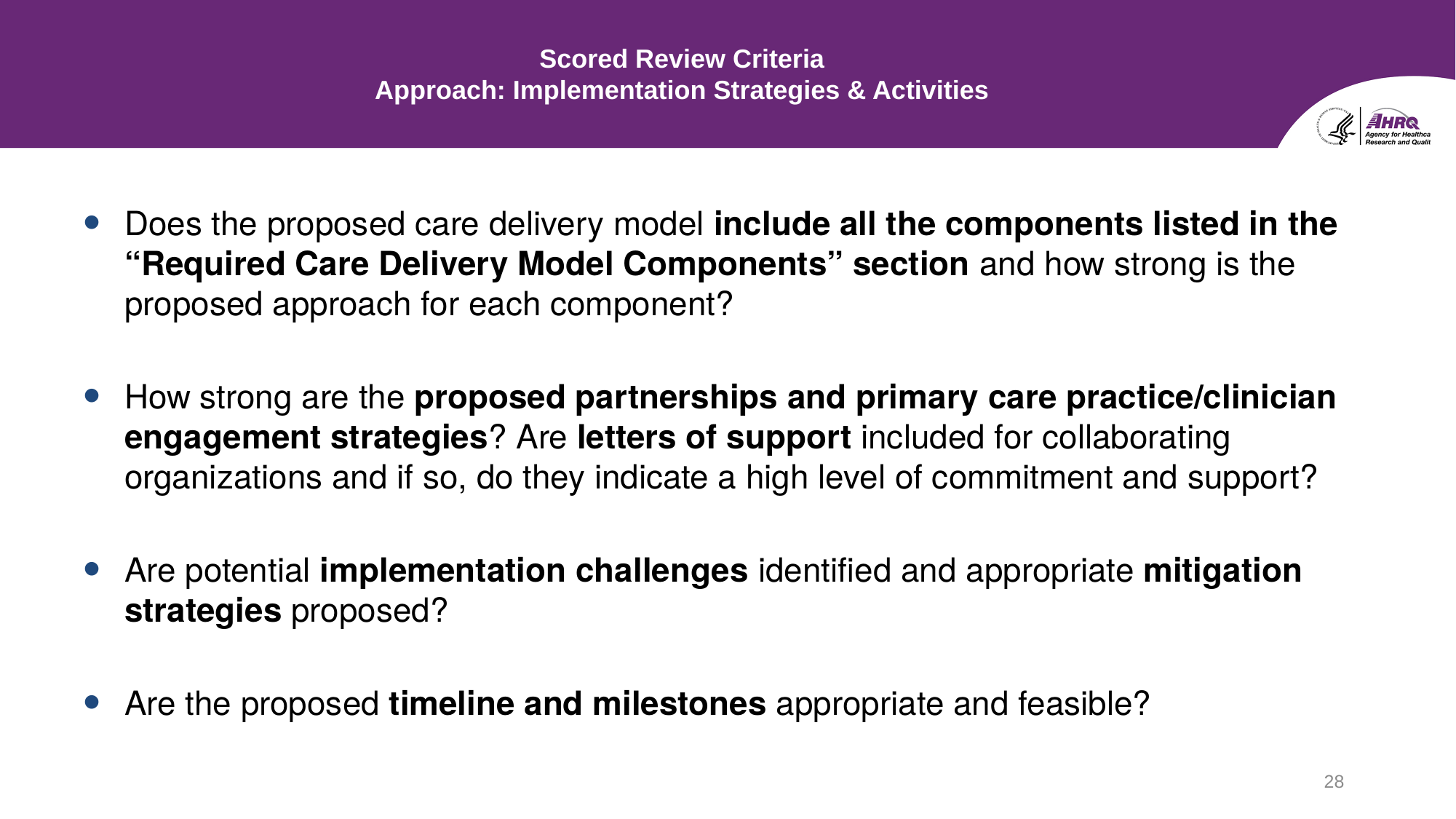

# Scored Review Criteria Approach: Implementation Strategies & Activities
Does the proposed care delivery model include all the components listed in the “Required Care Delivery Model Components” section and how strong is the proposed approach for each component?

How strong are the proposed partnerships and primary care practice/clinician engagement strategies? Are letters of support included for collaborating organizations and if so, do they indicate a high level of commitment and support?

Are potential implementation challenges identified and appropriate mitigation strategies proposed?

Are the proposed timeline and milestones appropriate and feasible?
28